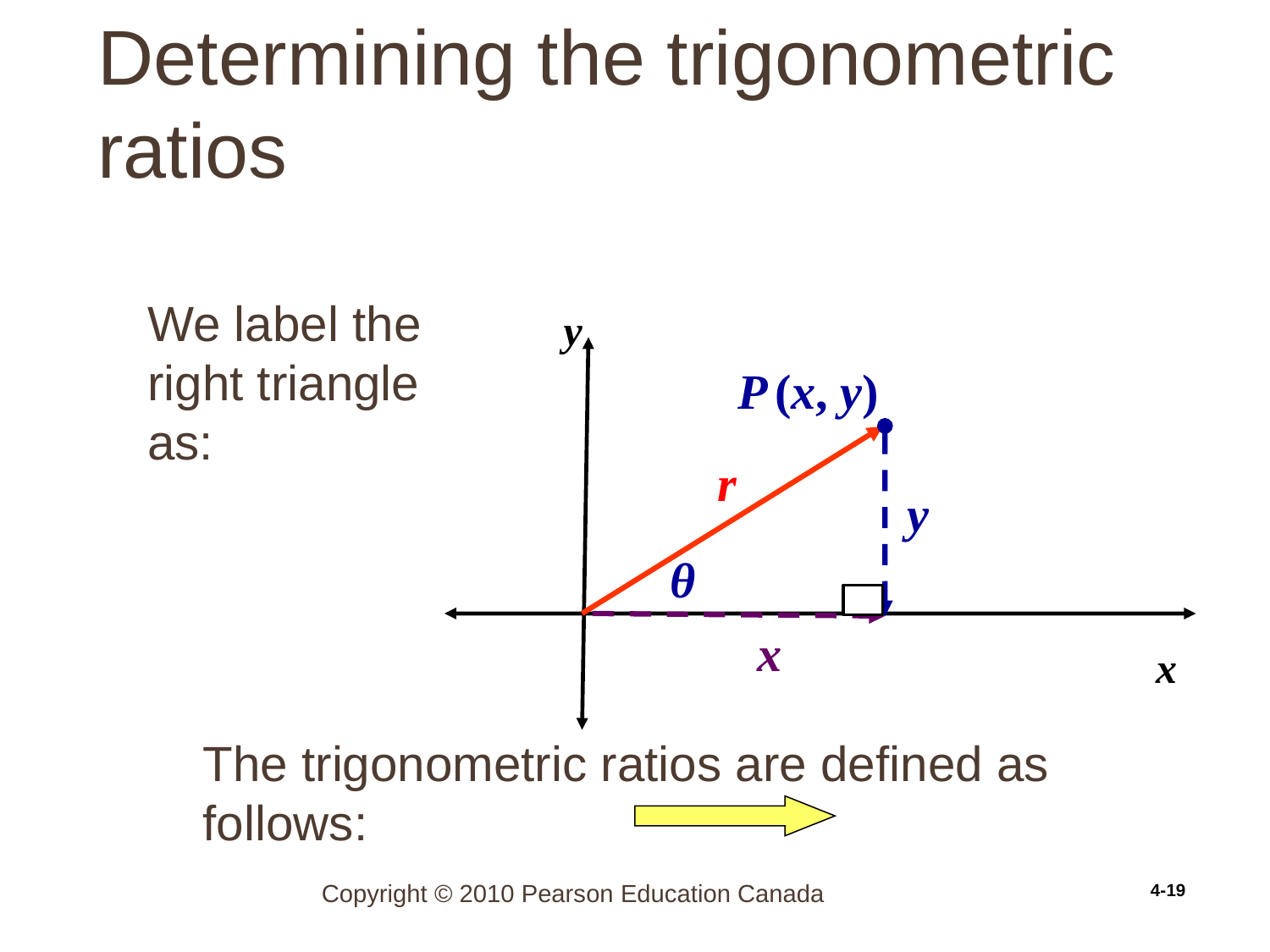

# Determining the trigonometric ratios
4-19
We label the right triangle as:
y

P (x, y)

r
y
 θ

x
x
The trigonometric ratios are defined as follows:

Copyright © 2010 Pearson Education Canada
4-19